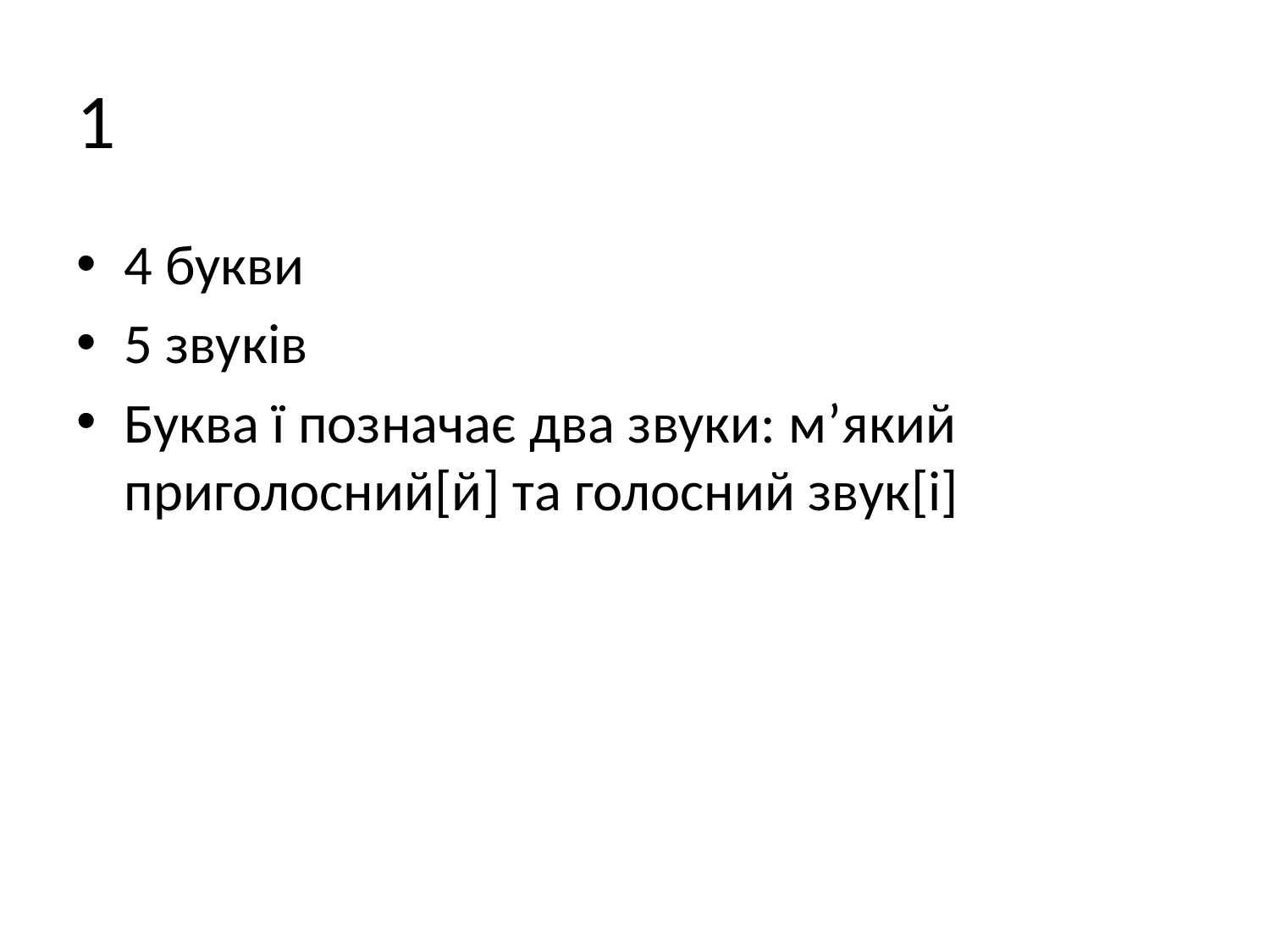

# 1
4 букви
5 звуків
Буква ї позначає два звуки: м’який приголосний[й] та голосний звук[і]